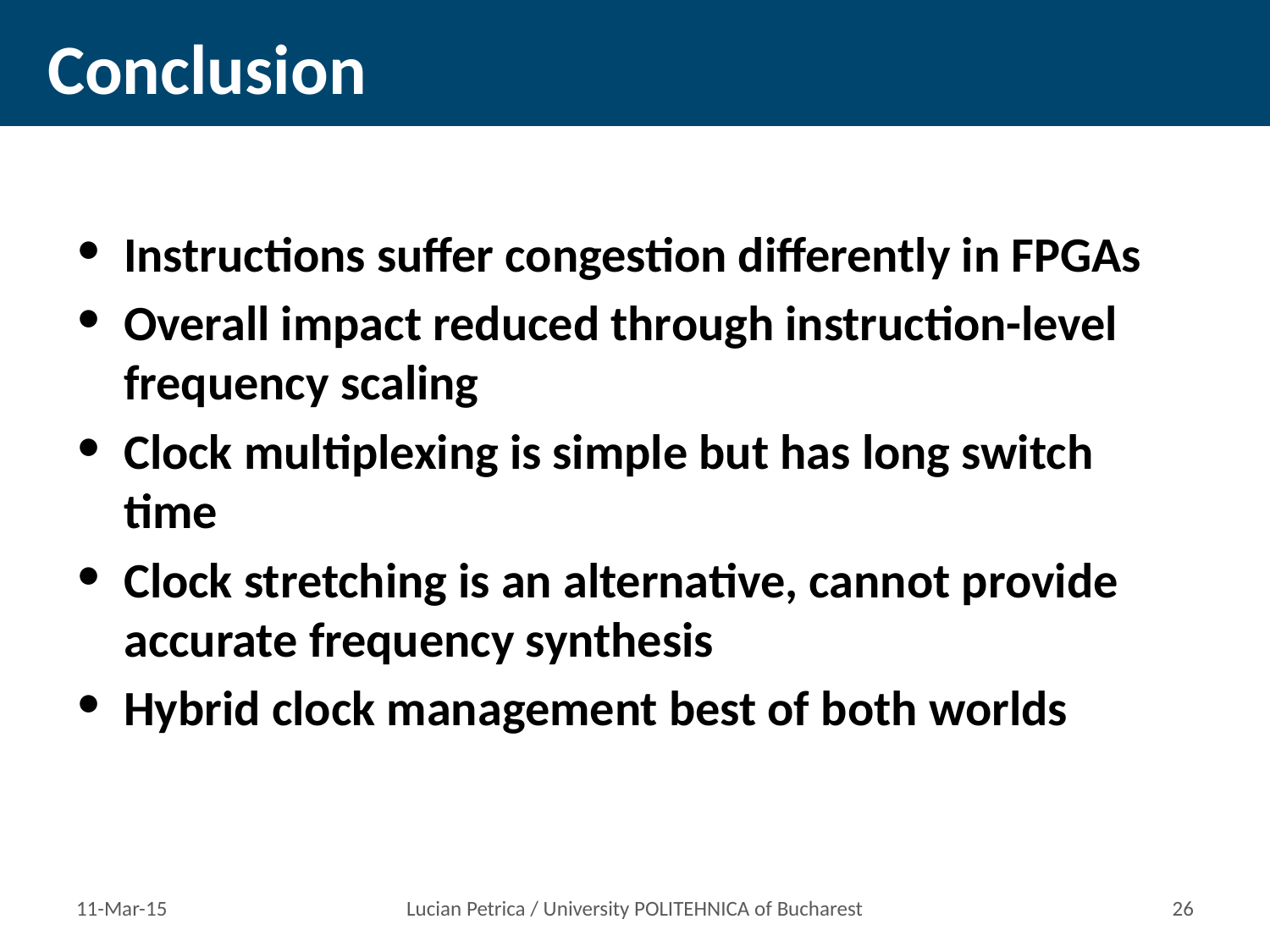

# Conclusion
Instructions suffer congestion differently in FPGAs
Overall impact reduced through instruction-level frequency scaling
Clock multiplexing is simple but has long switch time
Clock stretching is an alternative, cannot provide accurate frequency synthesis
Hybrid clock management best of both worlds
11-Mar-15
Lucian Petrica / University POLITEHNICA of Bucharest
26